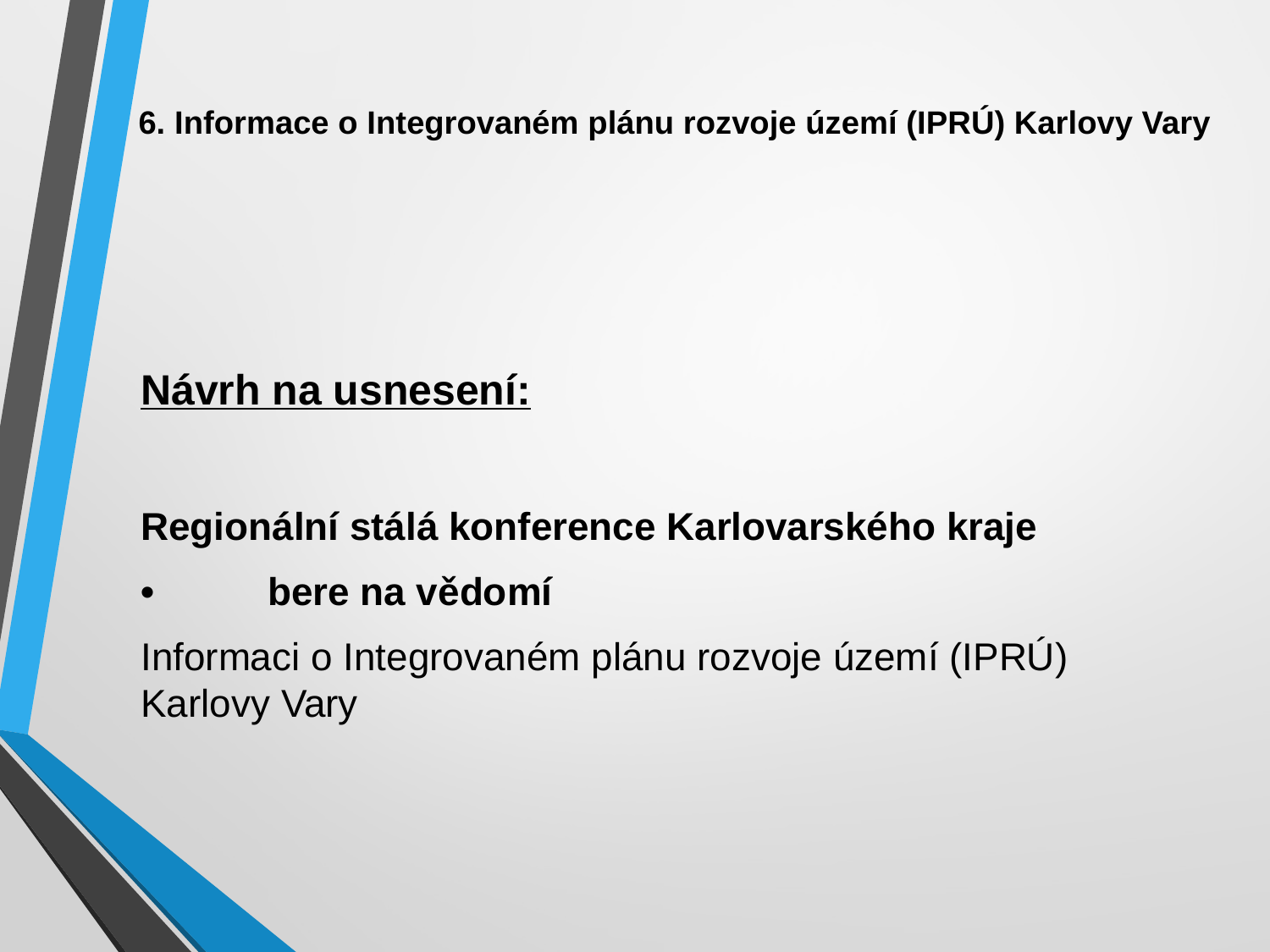

# 6. Informace o Integrovaném plánu rozvoje území (IPRÚ) Karlovy Vary

Návrh na usnesení:

Regionální stálá konference Karlovarského kraje
•	bere na vědomí
Informaci o Integrovaném plánu rozvoje území (IPRÚ) Karlovy Vary